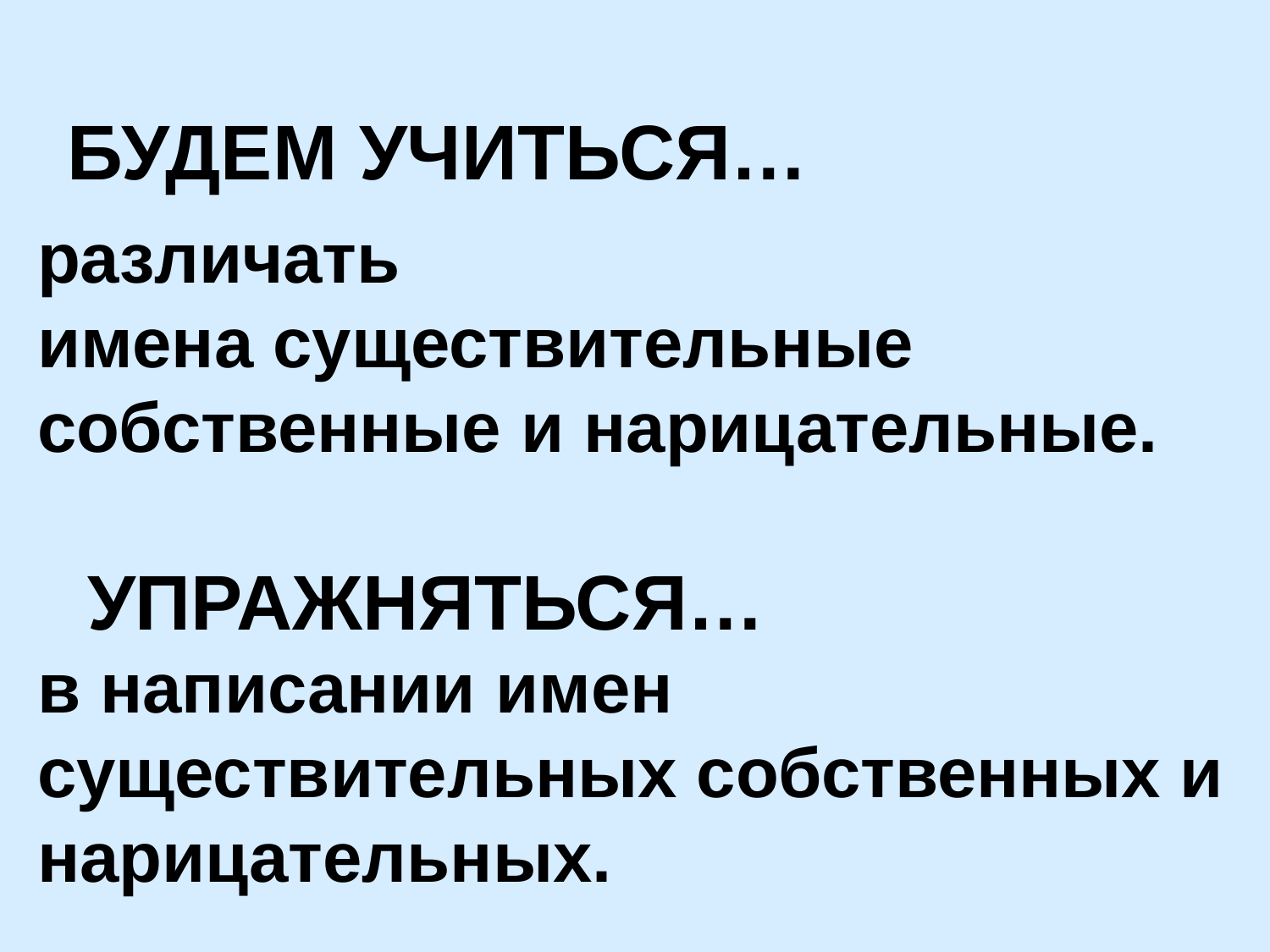

БУДЕМ УЧИТЬСЯ…
различать
имена существительные  собственные и нарицательные.
УПРАЖНЯТЬСЯ…
в написании имен существительных собственных и нарицательных.